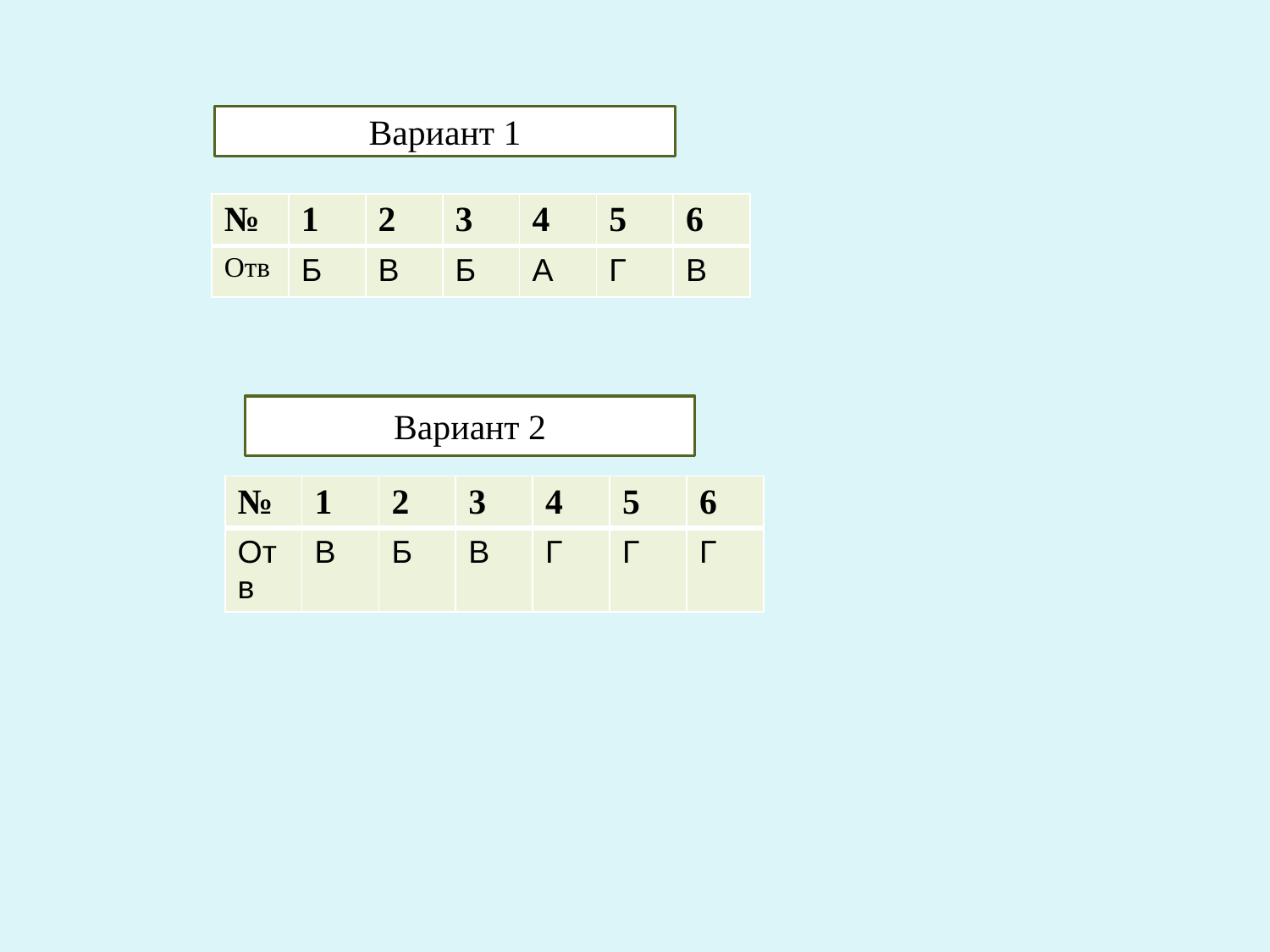

Вариант 1
| № | 1 | 2 | 3 | 4 | 5 | 6 |
| --- | --- | --- | --- | --- | --- | --- |
| Отв | Б | В | Б | А | Г | В |
Вариант 2
| № | 1 | 2 | 3 | 4 | 5 | 6 |
| --- | --- | --- | --- | --- | --- | --- |
| Отв | В | Б | В | Г | Г | Г |